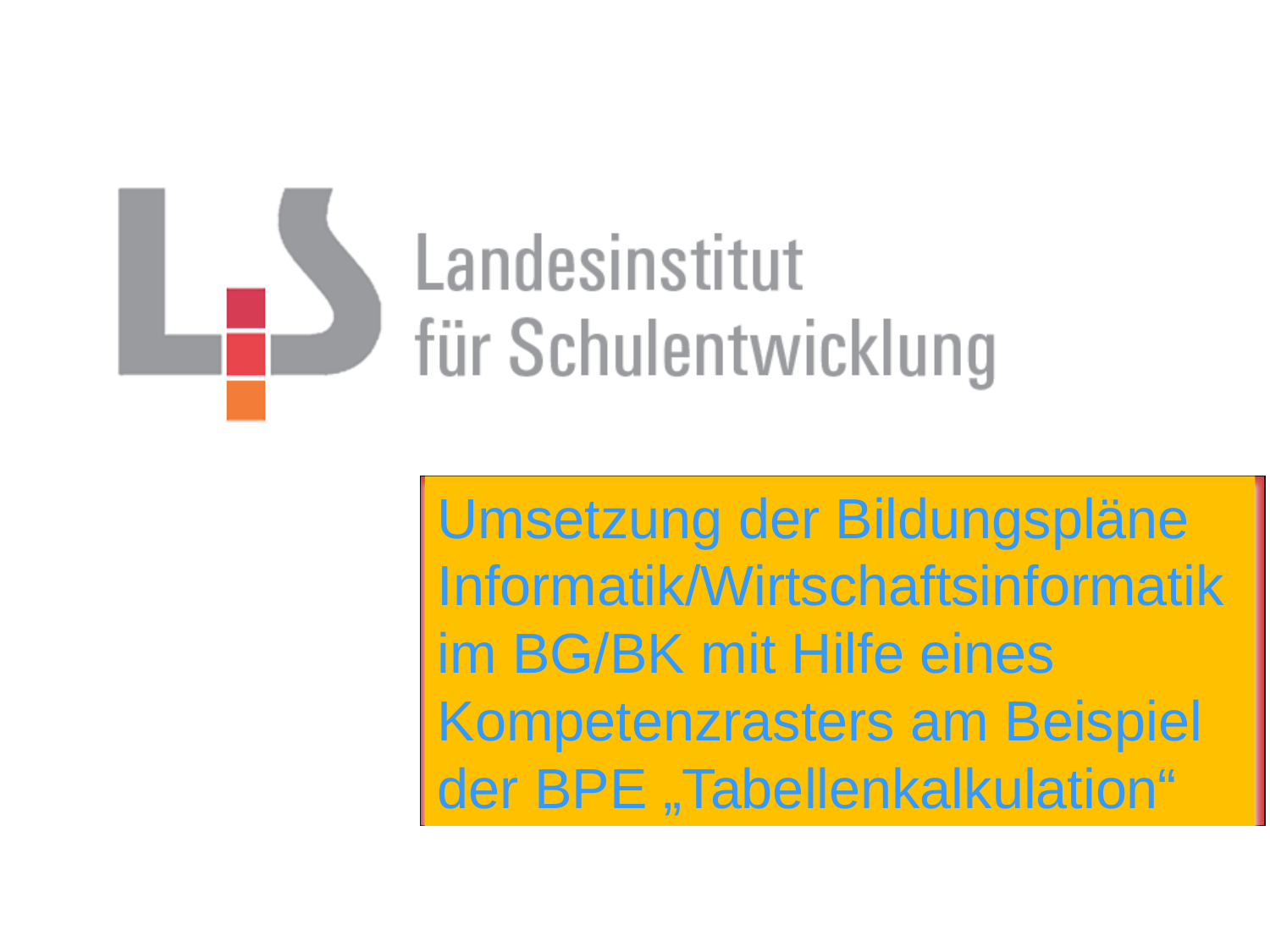

# Umsetzung der Bildungspläne Informatik/Wirtschaftsinformatik  im BG/BK mit Hilfe eines Kompetenzrasters am Beispiel der BPE „Tabellenkalkulation“